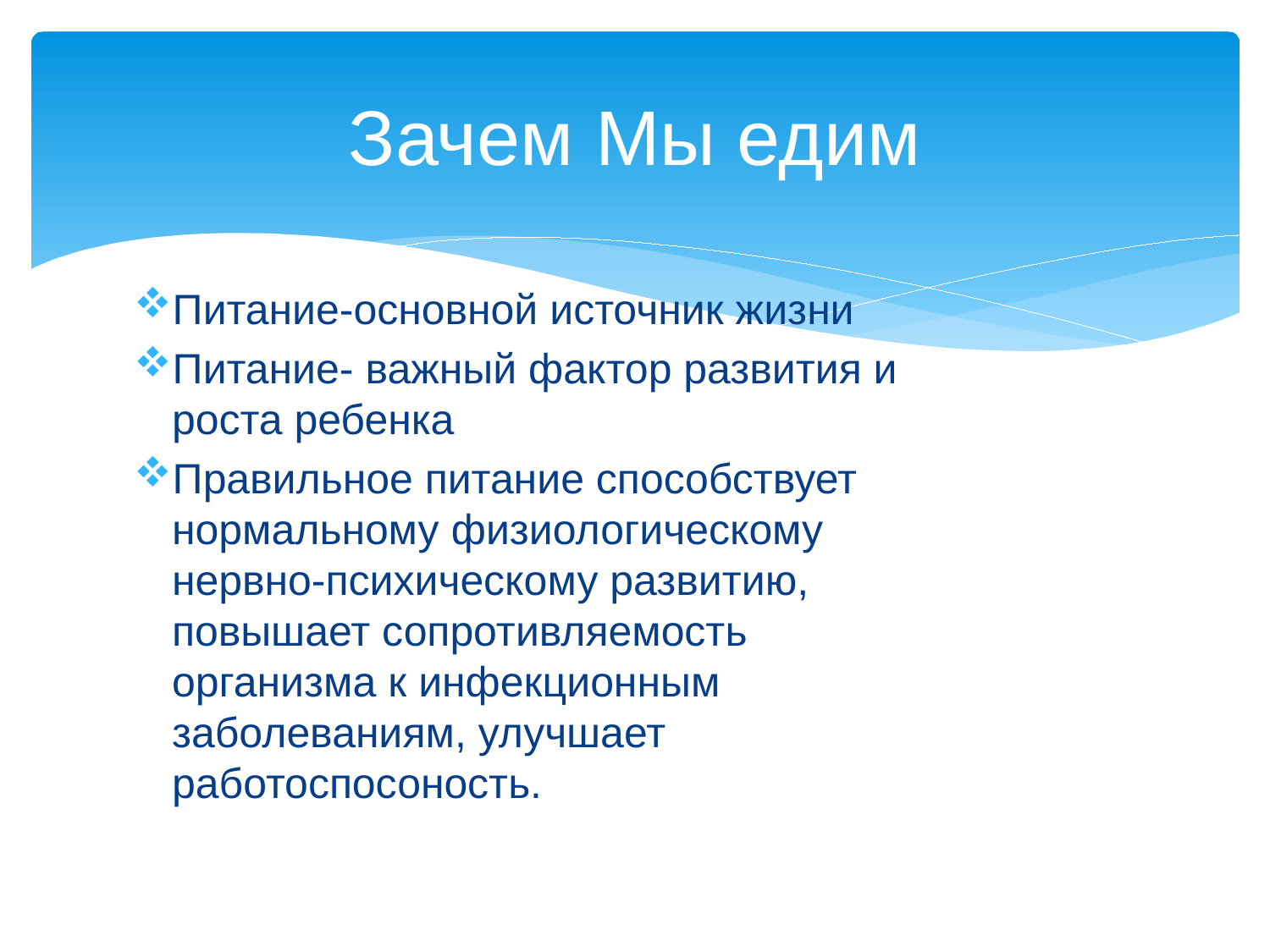

# Зачем Мы едим
Питание-основной источник жизни
Питание- важный фактор развития и роста ребенка
Правильное питание способствует нормальному физиологическому нервно-психическому развитию, повышает сопротивляемость организма к инфекционным заболеваниям, улучшает работоспосоность.